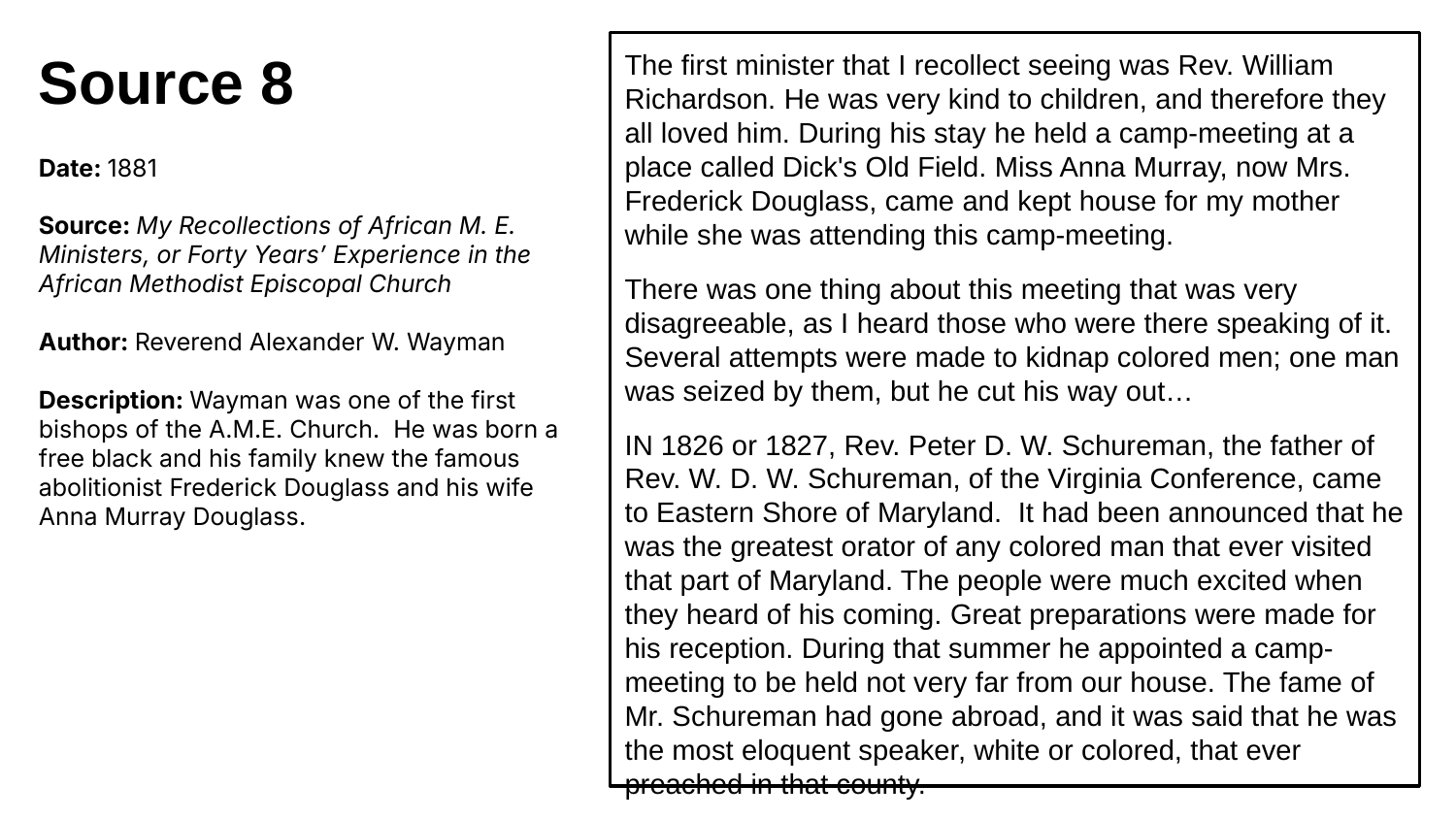

Source 8

Date: 1881

Source: My Recollections of African M. E. Ministers, or Forty Years’ Experience in the African Methodist Episcopal Church

Author: Reverend Alexander W. Wayman

Description: Wayman was one of the first bishops of the A.M.E. Church.  He was born a free black and his family knew the famous abolitionist Frederick Douglass and his wife Anna Murray Douglass.

The first minister that I recollect seeing was Rev. William Richardson. He was very kind to children, and therefore they all loved him. During his stay he held a camp-meeting at a place called Dick's Old Field. Miss Anna Murray, now Mrs. Frederick Douglass, came and kept house for my mother while she was attending this camp-meeting.
There was one thing about this meeting that was very disagreeable, as I heard those who were there speaking of it. Several attempts were made to kidnap colored men; one man was seized by them, but he cut his way out…
IN 1826 or 1827, Rev. Peter D. W. Schureman, the father of Rev. W. D. W. Schureman, of the Virginia Conference, came to Eastern Shore of Maryland.  It had been announced that he was the greatest orator of any colored man that ever visited that part of Maryland. The people were much excited when they heard of his coming. Great preparations were made for his reception. During that summer he appointed a camp-meeting to be held not very far from our house. The fame of Mr. Schureman had gone abroad, and it was said that he was the most eloquent speaker, white or colored, that ever preached in that county.